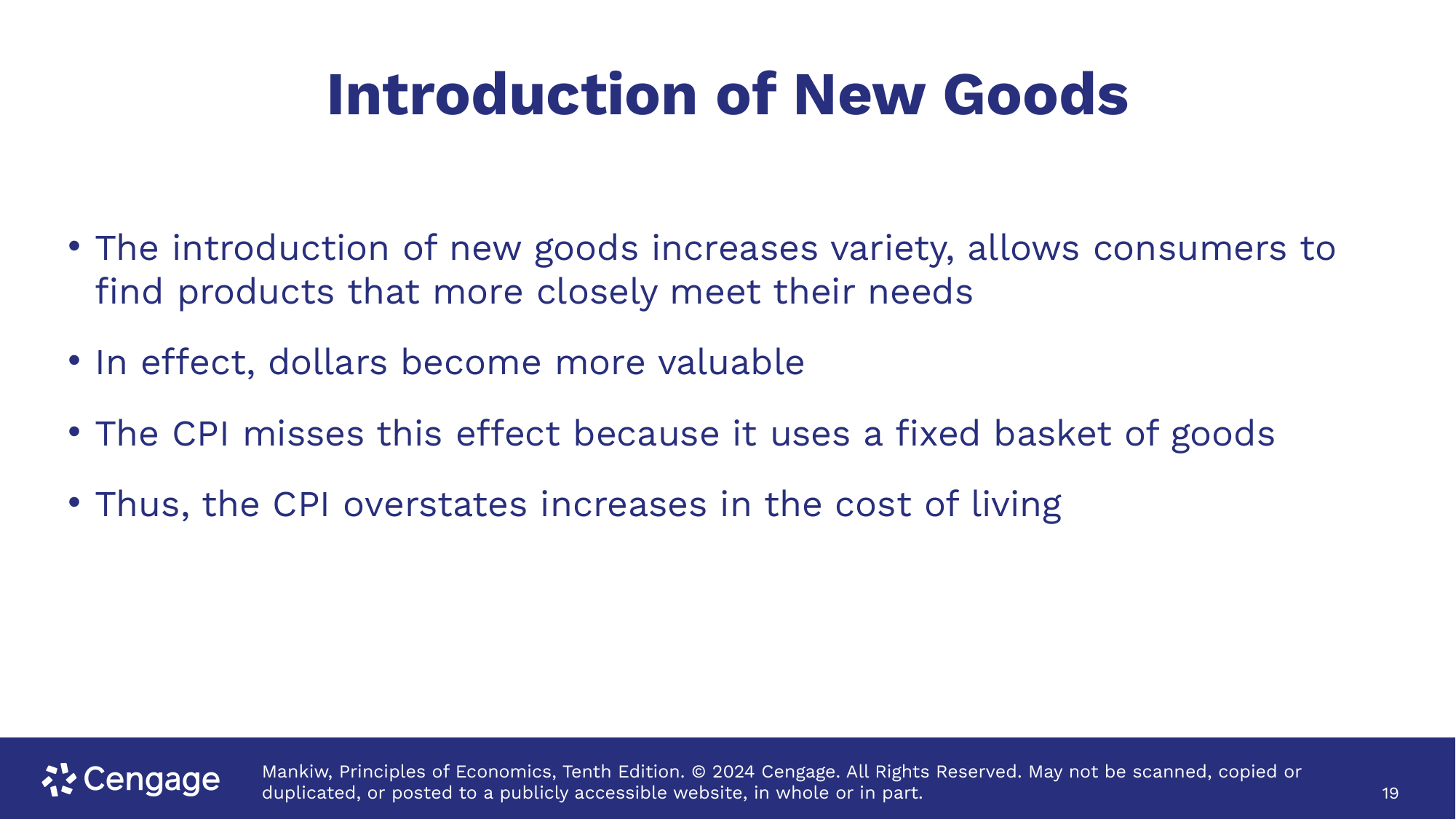

# Introduction of New Goods
The introduction of new goods increases variety, allows consumers to find products that more closely meet their needs
In effect, dollars become more valuable
The CPI misses this effect because it uses a fixed basket of goods
Thus, the CPI overstates increases in the cost of living